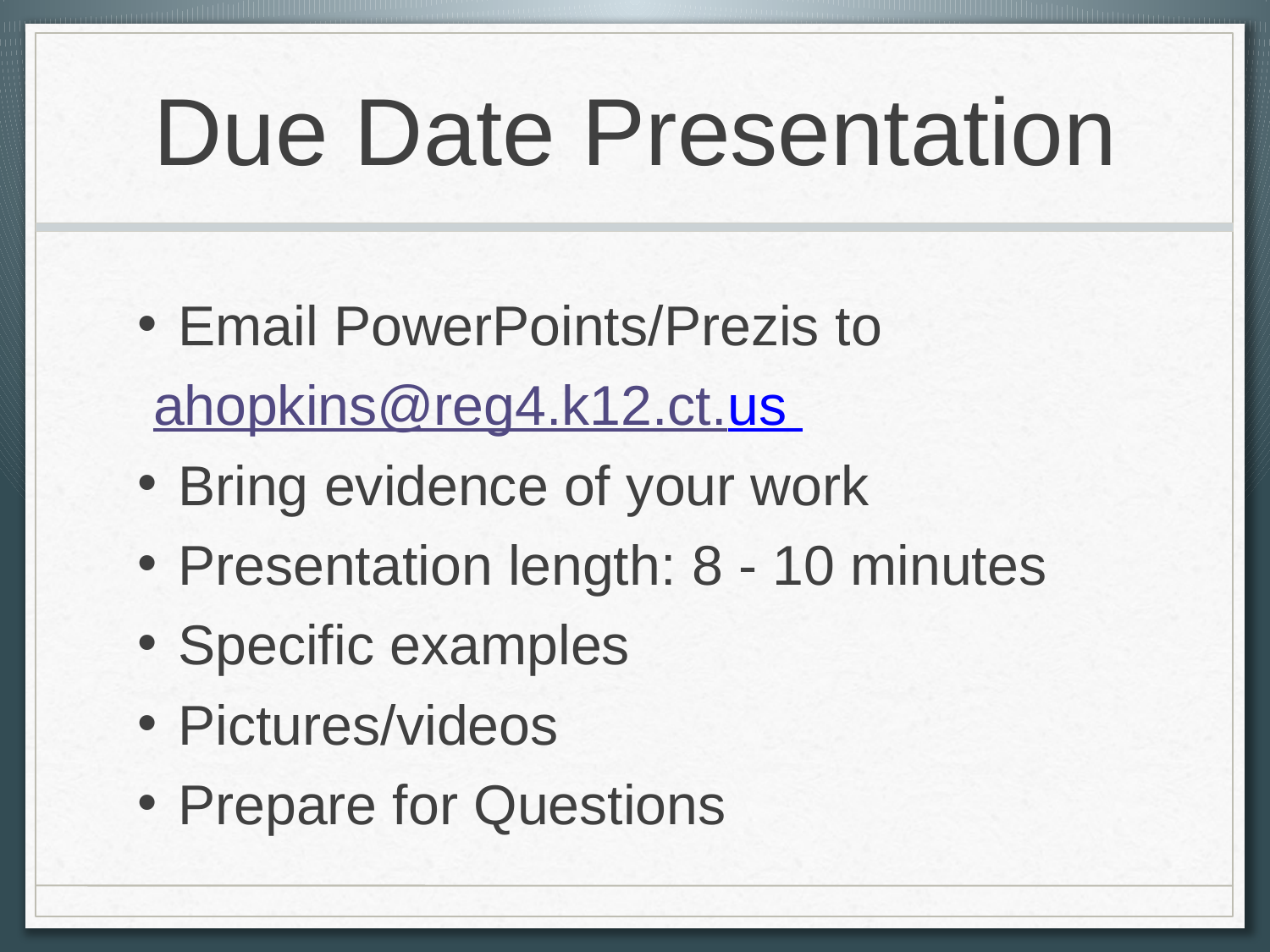

# Due Date Presentation
Email PowerPoints/Prezis to
 ahopkins@reg4.k12.ct.us
Bring evidence of your work
Presentation length: 8 - 10 minutes
Specific examples
Pictures/videos
Prepare for Questions